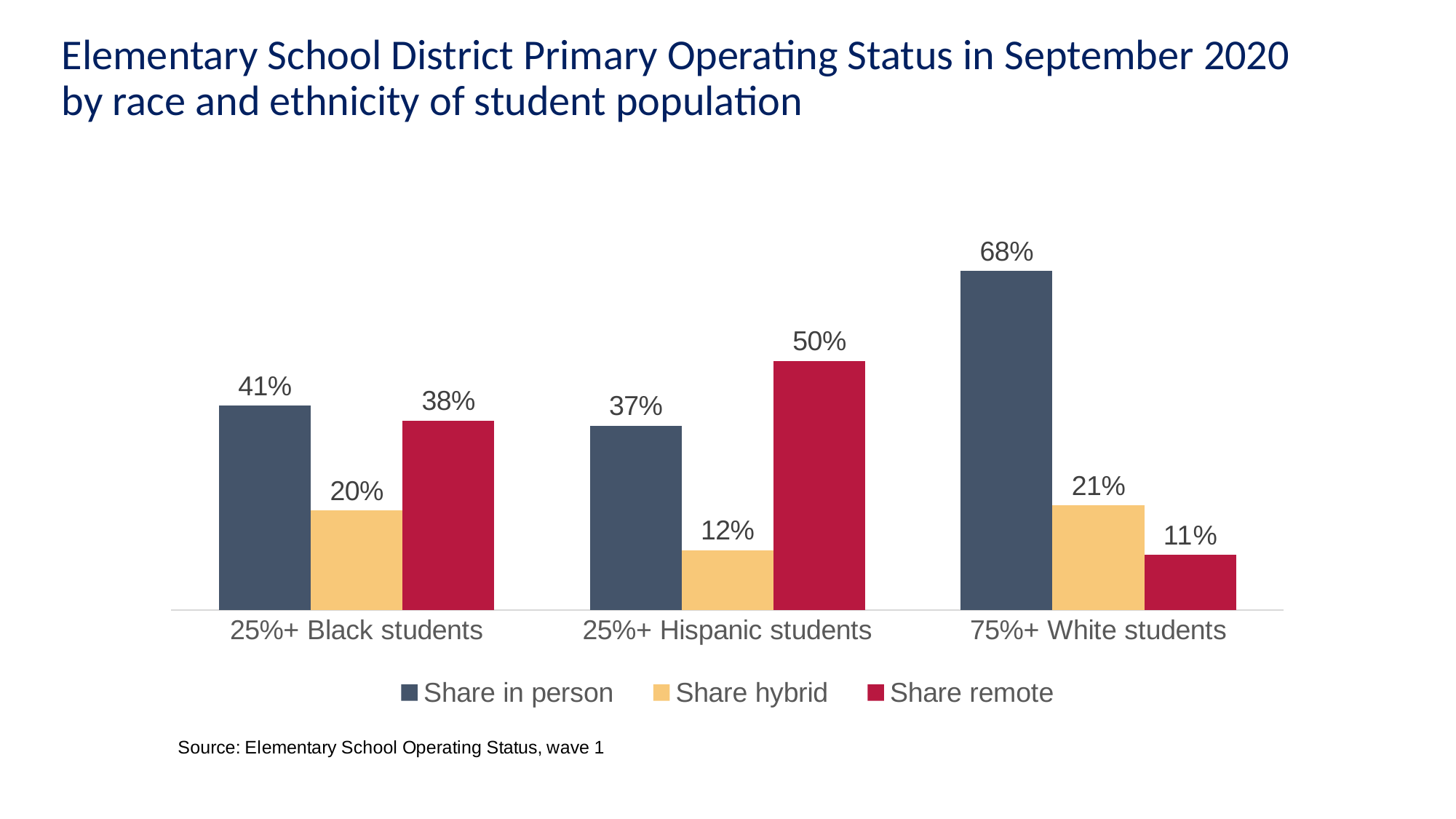

Elementary School District Primary Operating Status in September 2020
by race and ethnicity of student population

### Chart

| Category | Share in person | Share hybrid | Share remote |
|---|---|---|---|
| 25%+ Black students | 0.41 | 0.2 | 0.38 |
| 25%+ Hispanic students | 0.37 | 0.12 | 0.5 |
| 75%+ White students | 0.68 | 0.21 | 0.11 |